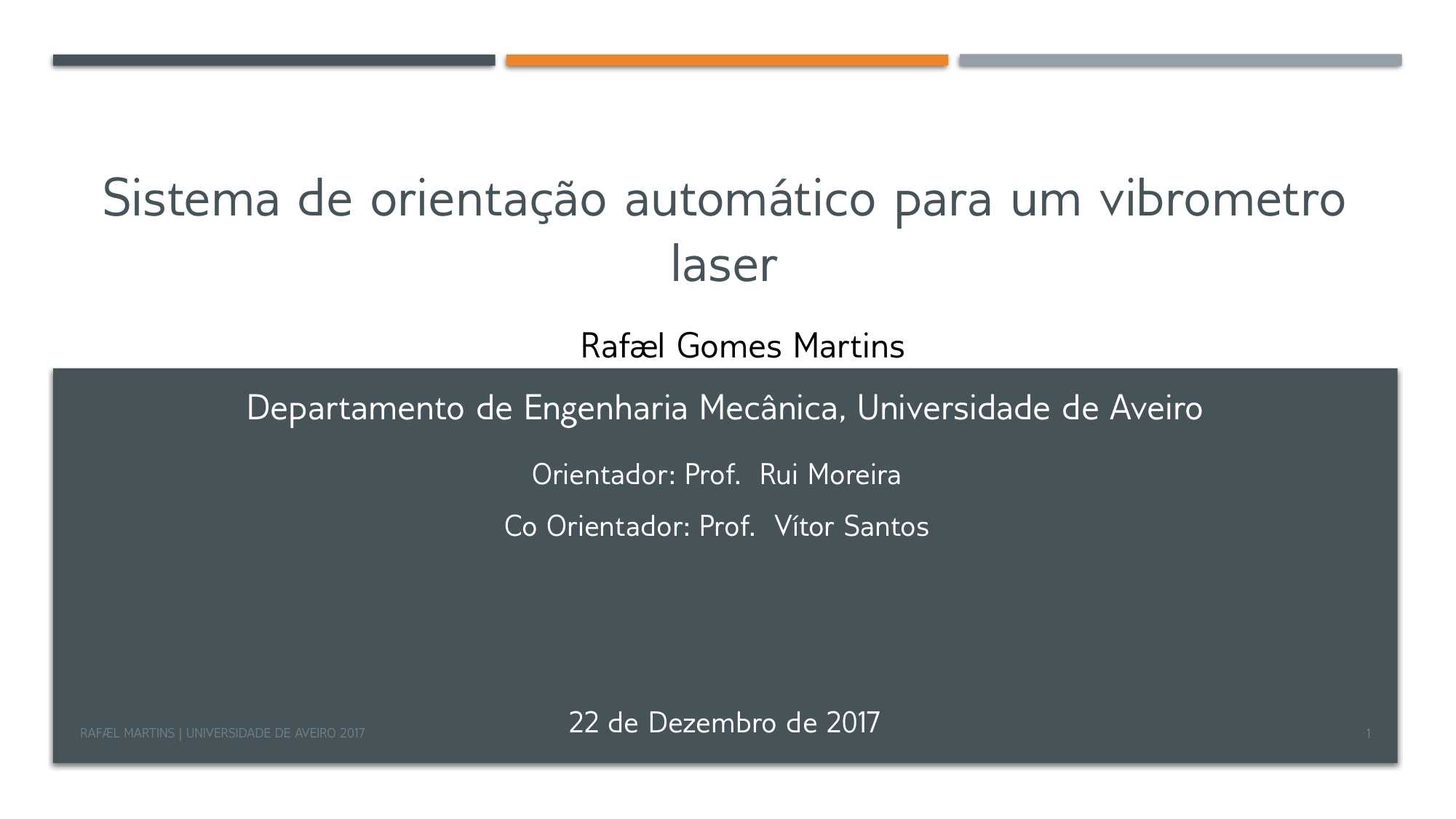

# Sistema de orientação automático para um vibrometro laser
Rafael Gomes Martins
Departamento de Engenharia Mecânica, Universidade de Aveiro
Orientador: Prof.  Rui Moreira
Co Orientador: Prof.  Vítor Santos
22 de Dezembro de 2017
Rafael Martins | Universidade de Aveiro 2017
1